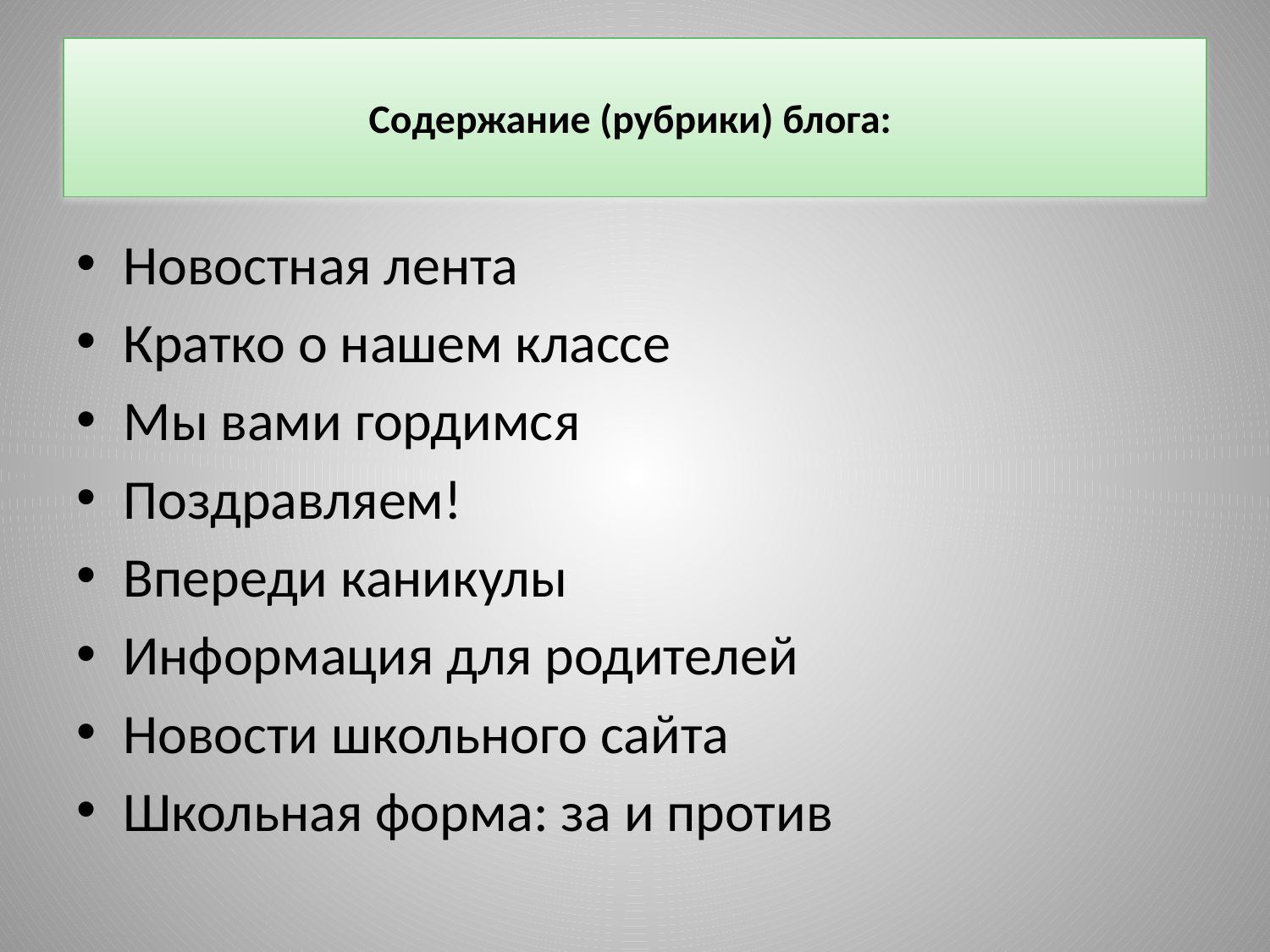

# Содержание (рубрики) блога:
Новостная лента
Кратко о нашем классе
Мы вами гордимся
Поздравляем!
Впереди каникулы
Информация для родителей
Новости школьного сайта
Школьная форма: за и против